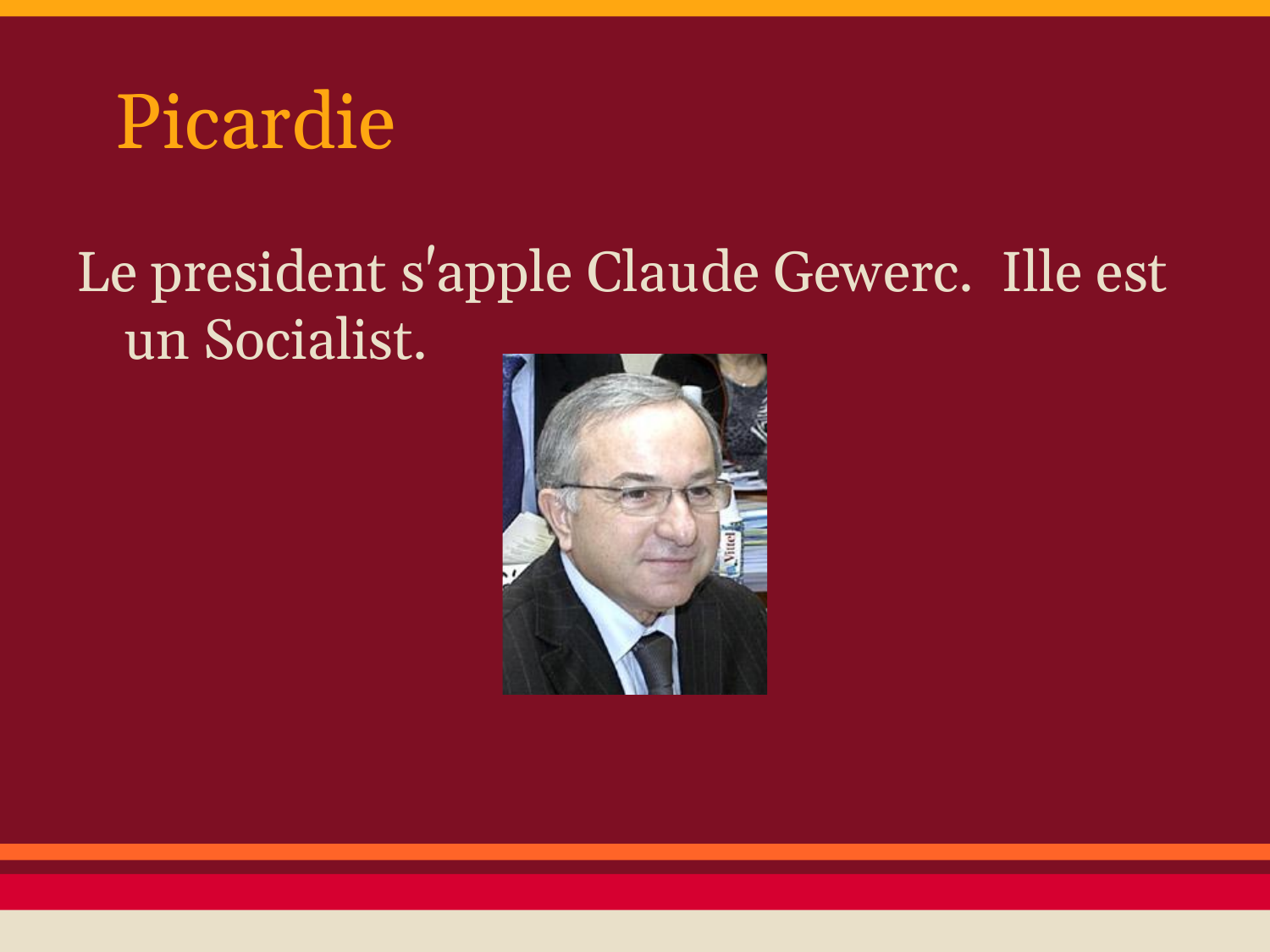

# Picardie
Le president s'apple Claude Gewerc.  Ille est un Socialist.